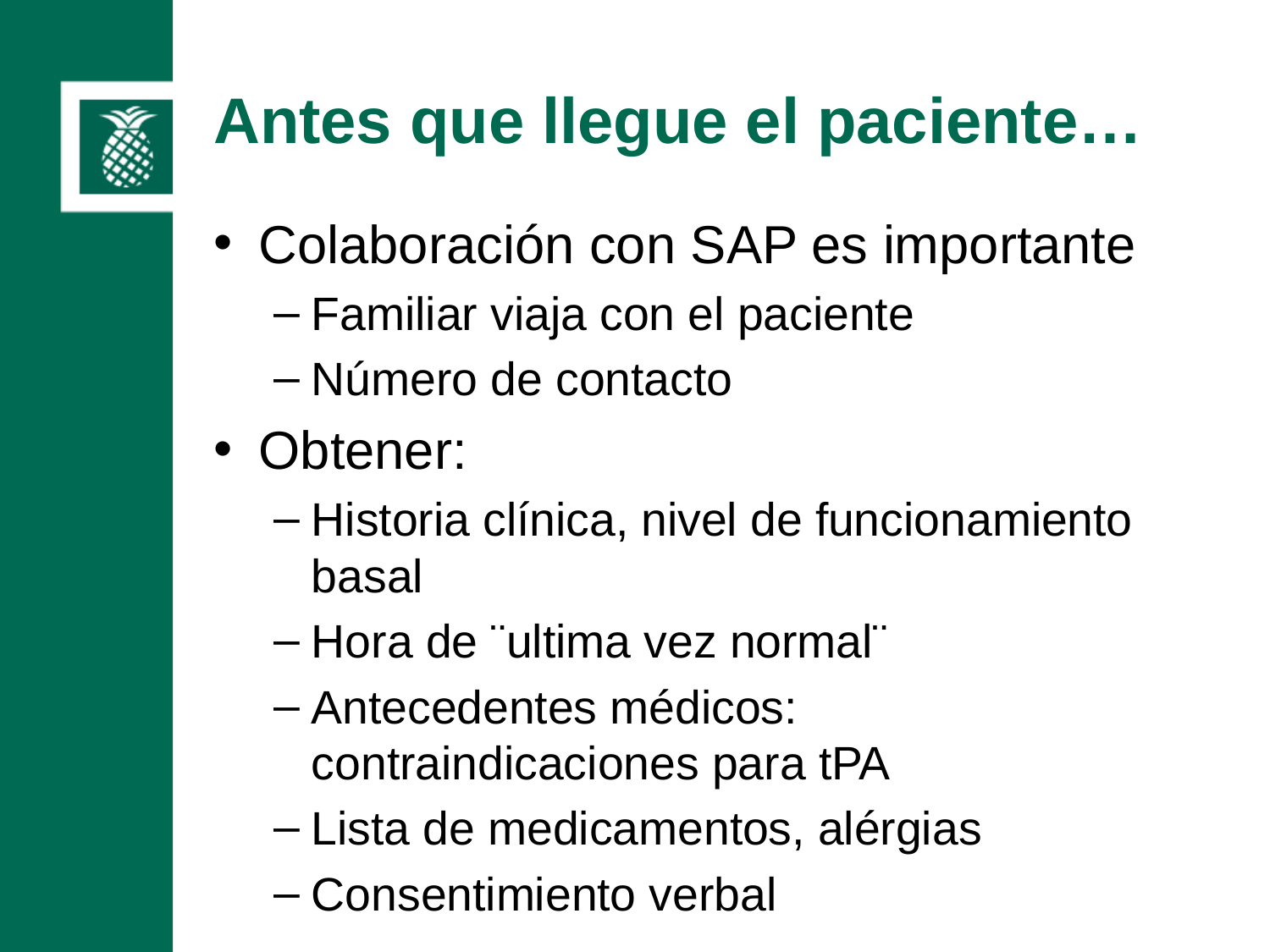

# Antes que llegue el paciente…
Colaboración con SAP es importante
Familiar viaja con el paciente
Número de contacto
Obtener:
Historia clínica, nivel de funcionamiento basal
Hora de ¨ultima vez normal¨
Antecedentes médicos: contraindicaciones para tPA
Lista de medicamentos, alérgias
Consentimiento verbal